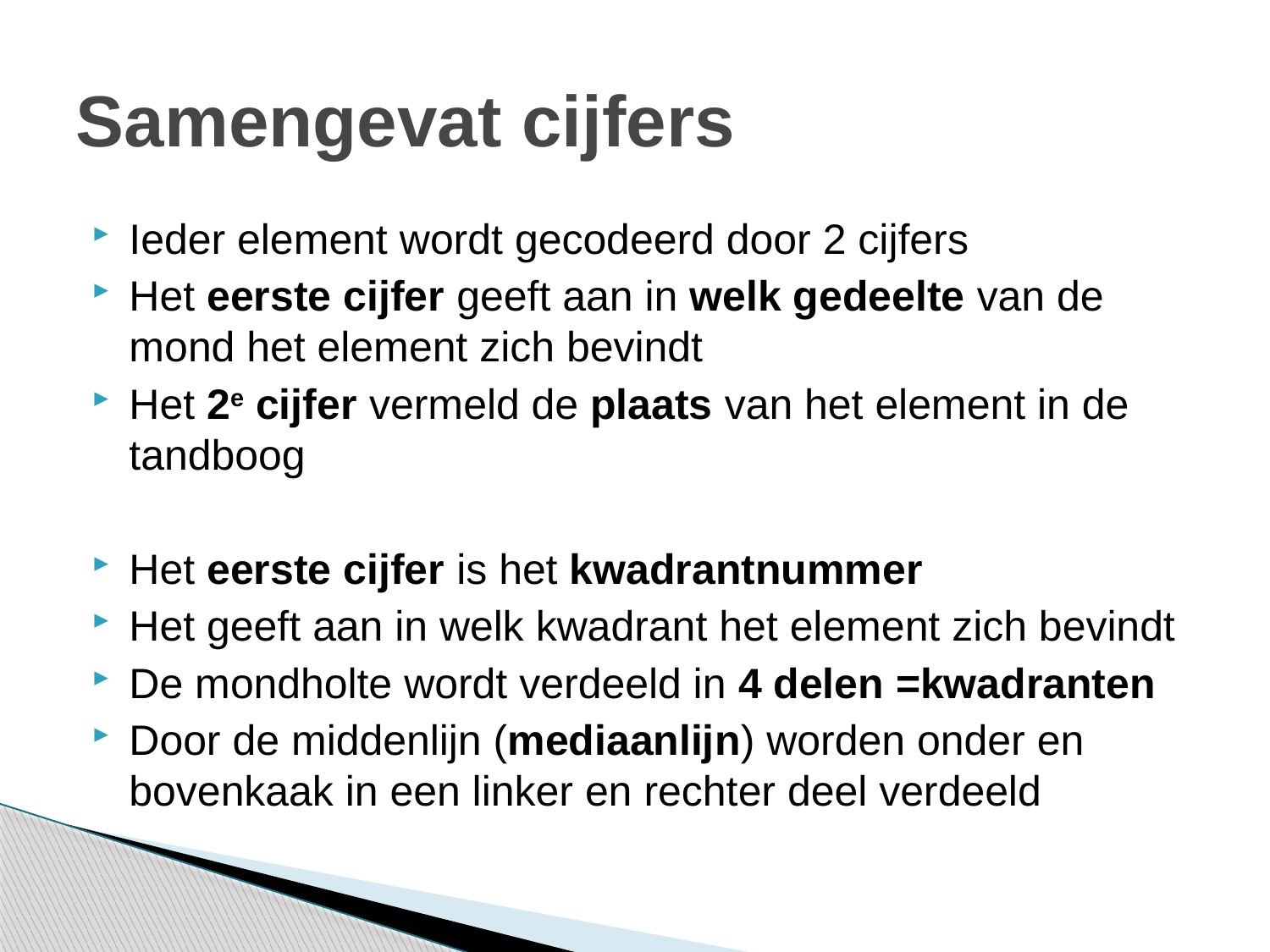

# Samengevat cijfers
Ieder element wordt gecodeerd door 2 cijfers
Het eerste cijfer geeft aan in welk gedeelte van de mond het element zich bevindt
Het 2e cijfer vermeld de plaats van het element in de tandboog

Het eerste cijfer is het kwadrantnummer
Het geeft aan in welk kwadrant het element zich bevindt
De mondholte wordt verdeeld in 4 delen =kwadranten
Door de middenlijn (mediaanlijn) worden onder en bovenkaak in een linker en rechter deel verdeeld